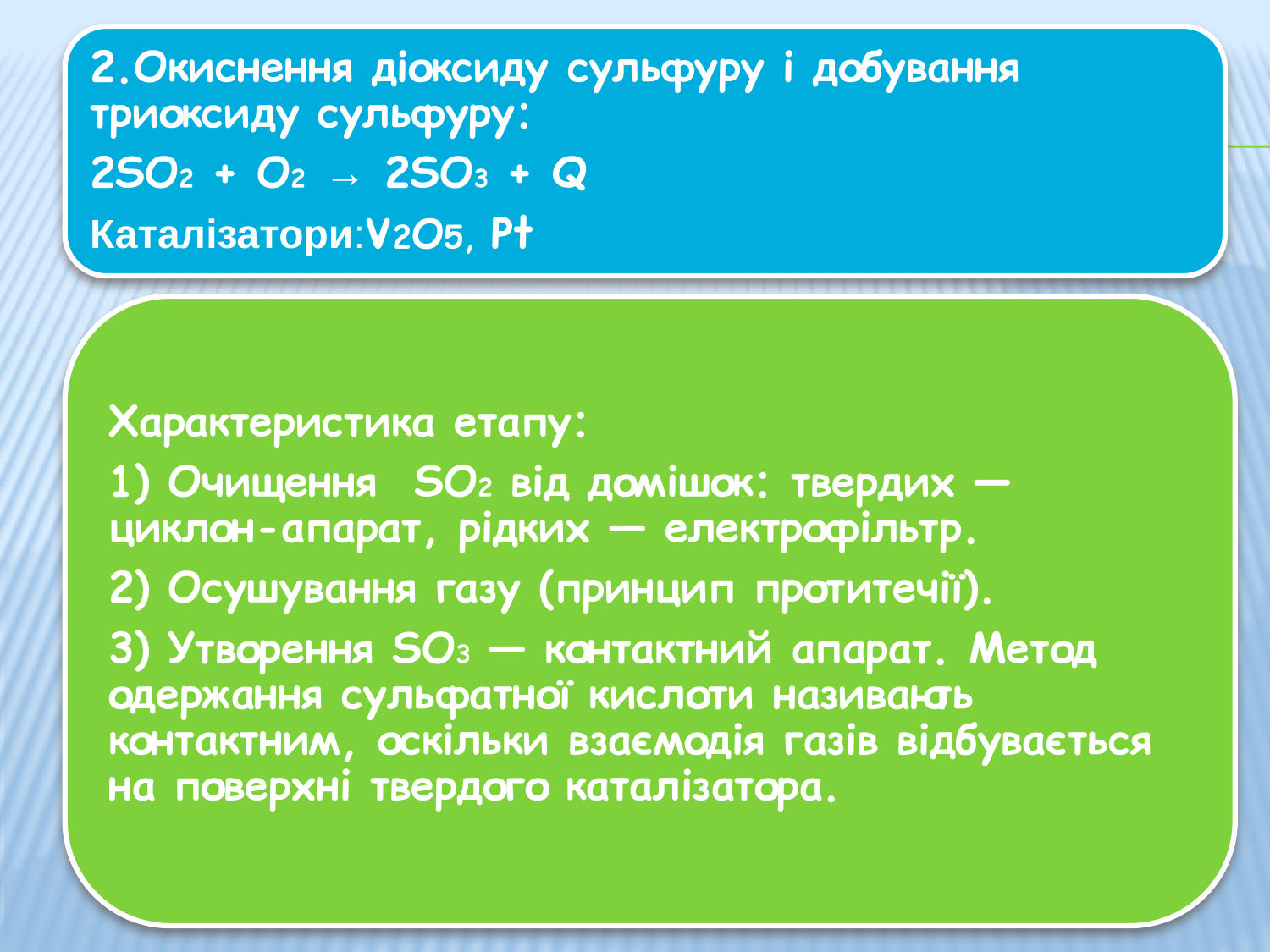

2.Окиснення діоксиду сульфуру і добування триоксиду сульфуру:
2SO2 + O2 → 2SO3 + Q
Каталізатори:V2O5, Pt

Характеристика етапу:
1) Очищення  SO2 від домішок: твердих — циклон-апарат, рідких — електрофільтр.
2) Осушування газу (принцип протитечії).
3) Утворення SO3 — контактний апарат. Метод одержання сульфатної кислоти називають контактним, оскільки взаємодія газів відбувається на поверхні твердого каталізатора.